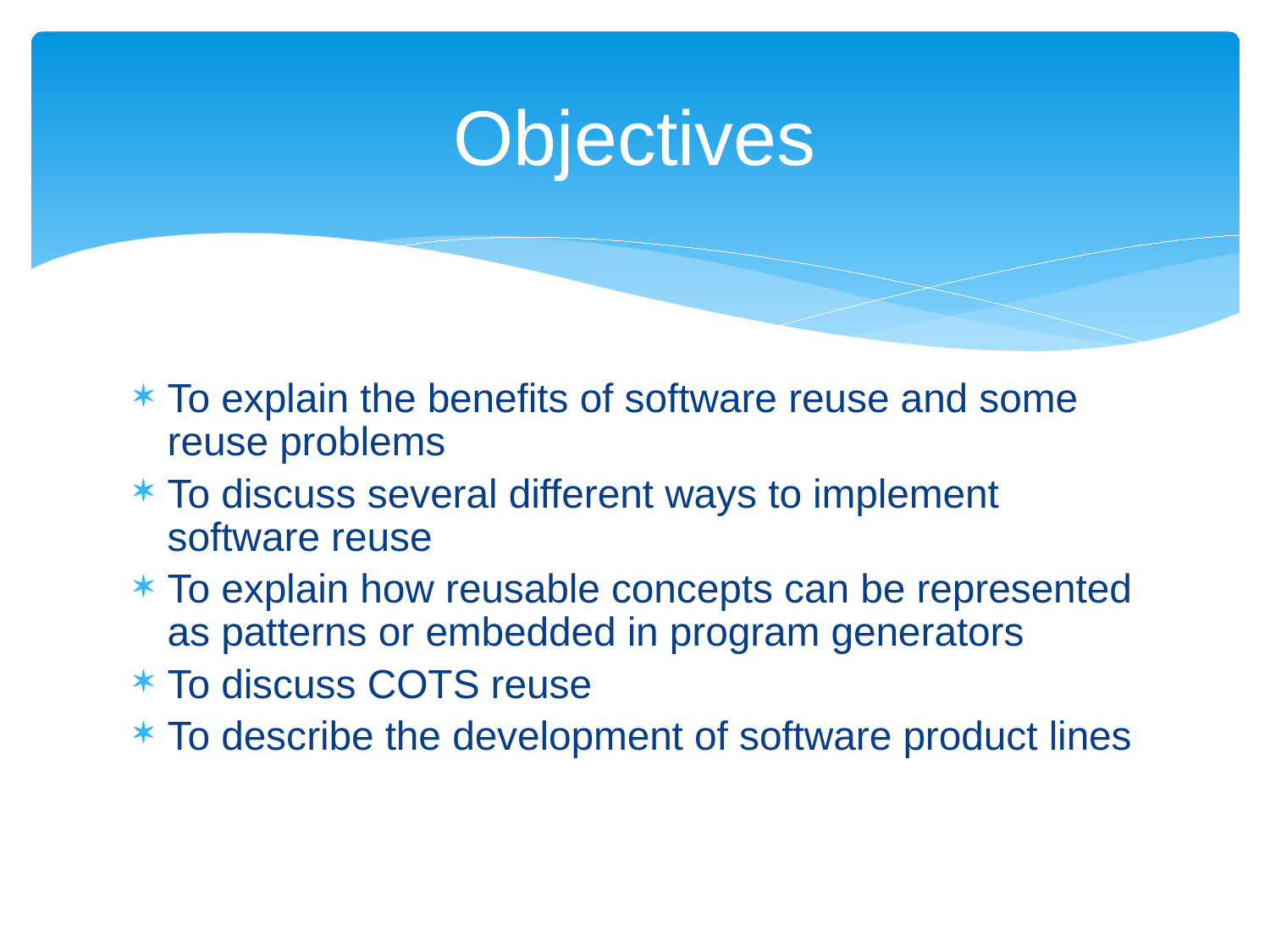

# Objectives
To explain the benefits of software reuse and some reuse problems
To discuss several different ways to implement software reuse
To explain how reusable concepts can be represented as patterns or embedded in program generators
To discuss COTS reuse
To describe the development of software product lines